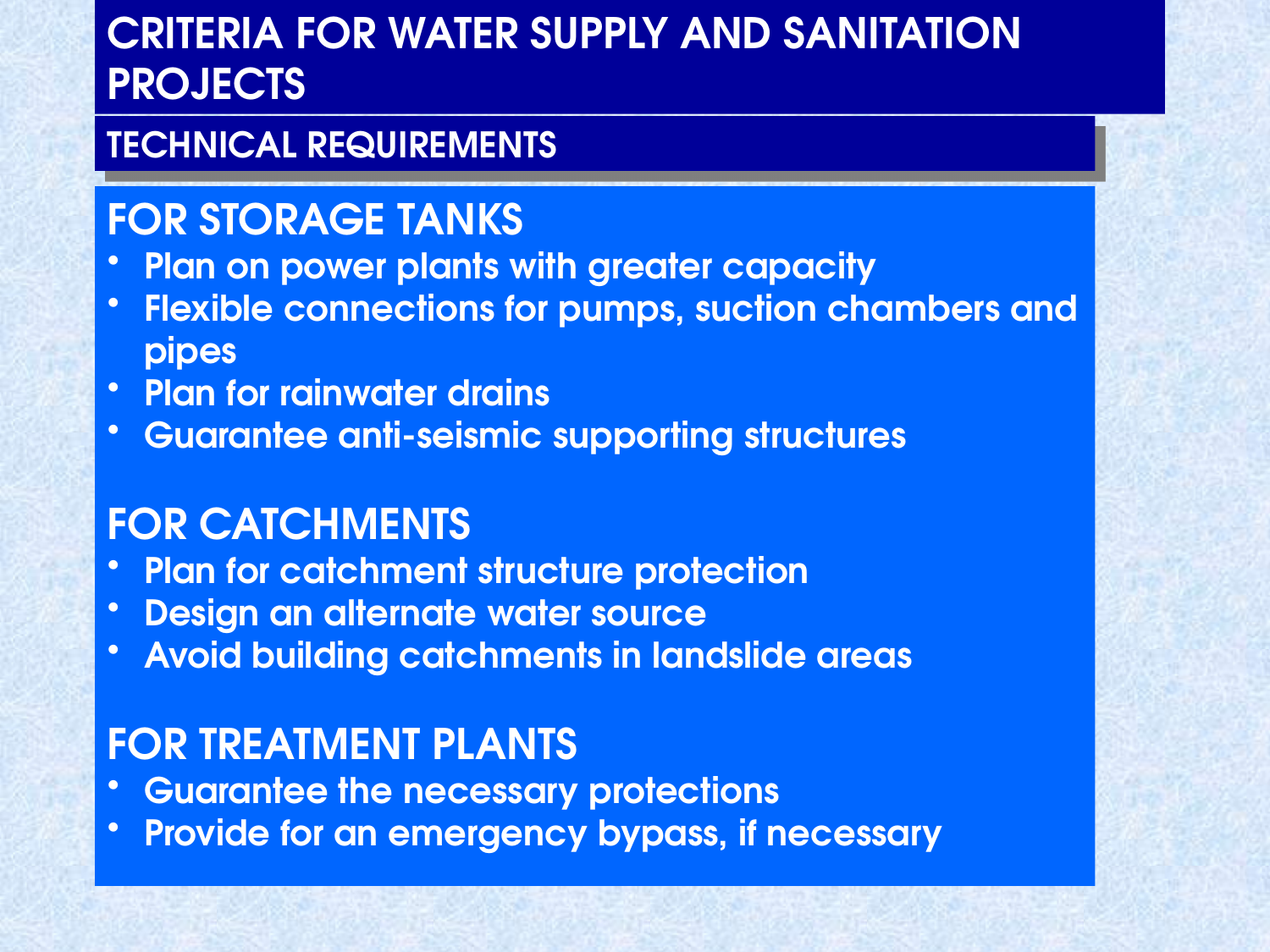

CRITERIA FOR WATER SUPPLY AND SANITATION PROJECTS
TECHNICAL REQUIREMENTS
FOR STORAGE TANKS
Plan on power plants with greater capacity
Flexible connections for pumps, suction chambers and pipes
Plan for rainwater drains
Guarantee anti-seismic supporting structures

FOR CATCHMENTS
Plan for catchment structure protection
Design an alternate water source
Avoid building catchments in landslide areas

FOR TREATMENT PLANTS
Guarantee the necessary protections
Provide for an emergency bypass, if necessary